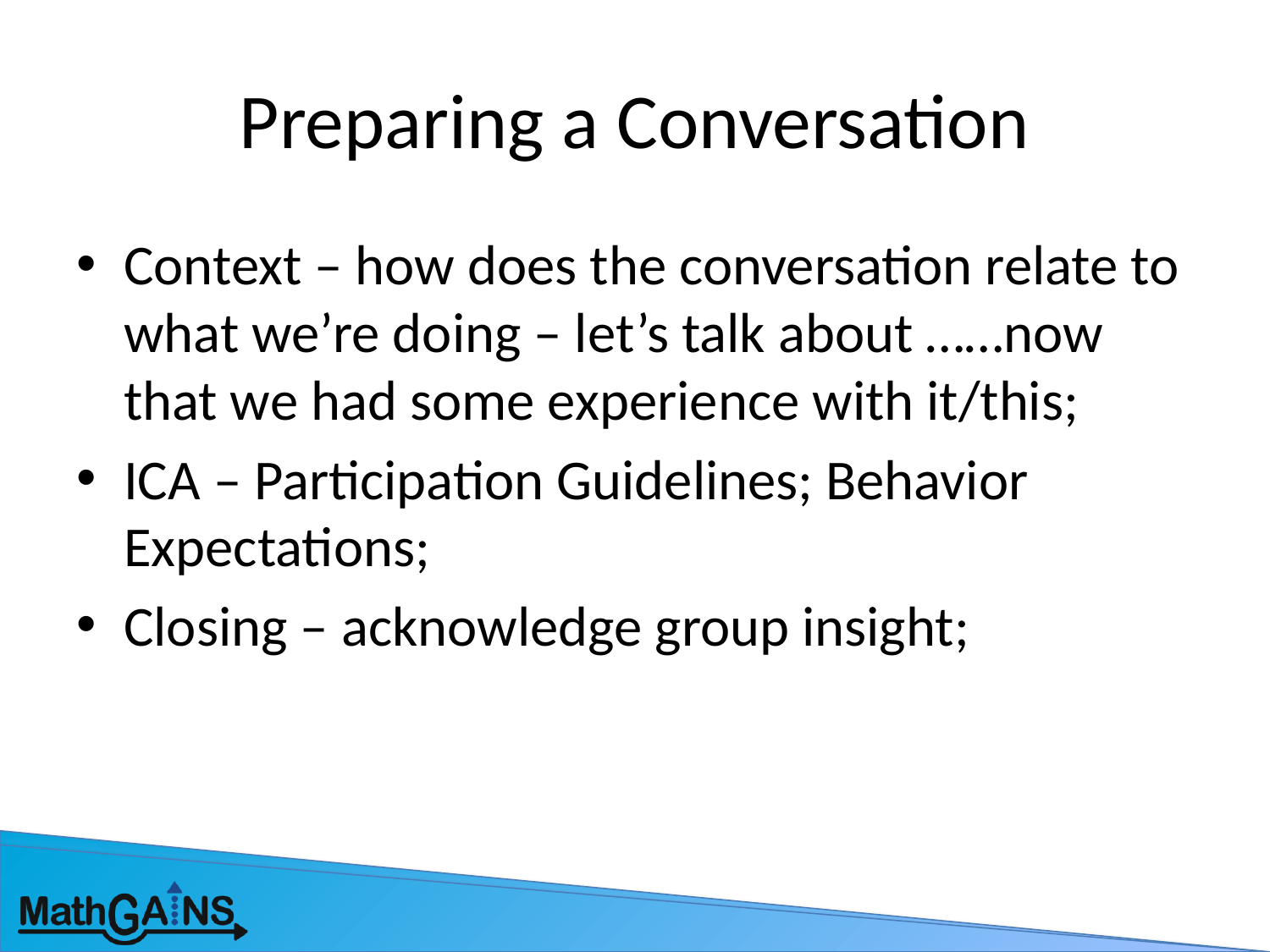

# Preparing a Conversation
Context – how does the conversation relate to what we’re doing – let’s talk about ……now that we had some experience with it/this;
ICA – Participation Guidelines; Behavior Expectations;
Closing – acknowledge group insight;